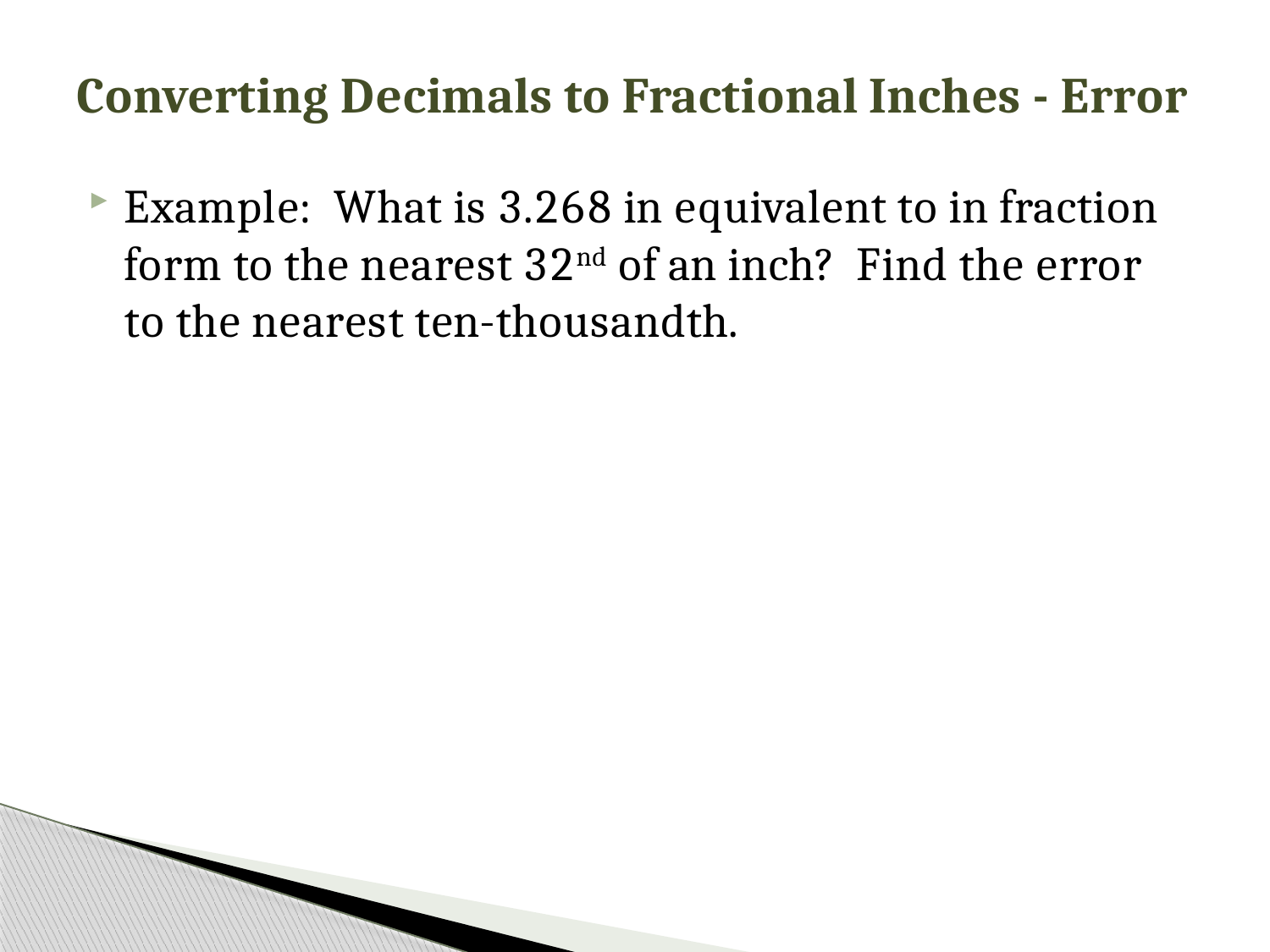

# Converting Decimals to Fractional Inches - Error
Example:  What is 3.268 in equivalent to in fraction form to the nearest 32nd of an inch?  Find the error to the nearest ten-thousandth.